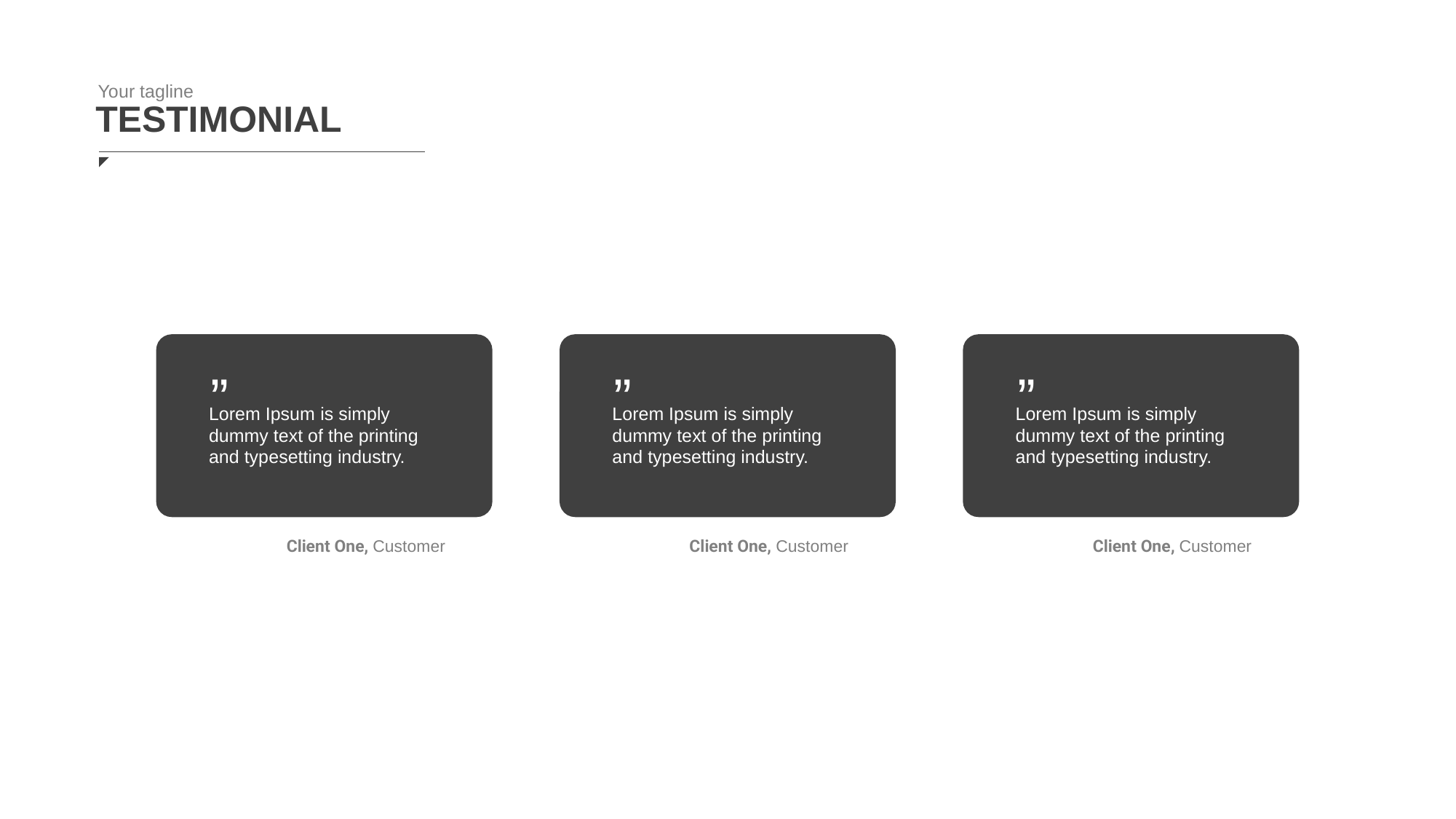

Your tagline
TESTIMONIAL

”
Lorem Ipsum is simply dummy text of the printing and typesetting industry.
”
Lorem Ipsum is simply dummy text of the printing and typesetting industry.
”
Lorem Ipsum is simply dummy text of the printing and typesetting industry.

Client One, Customer
Client One, Customer
Client One, Customer